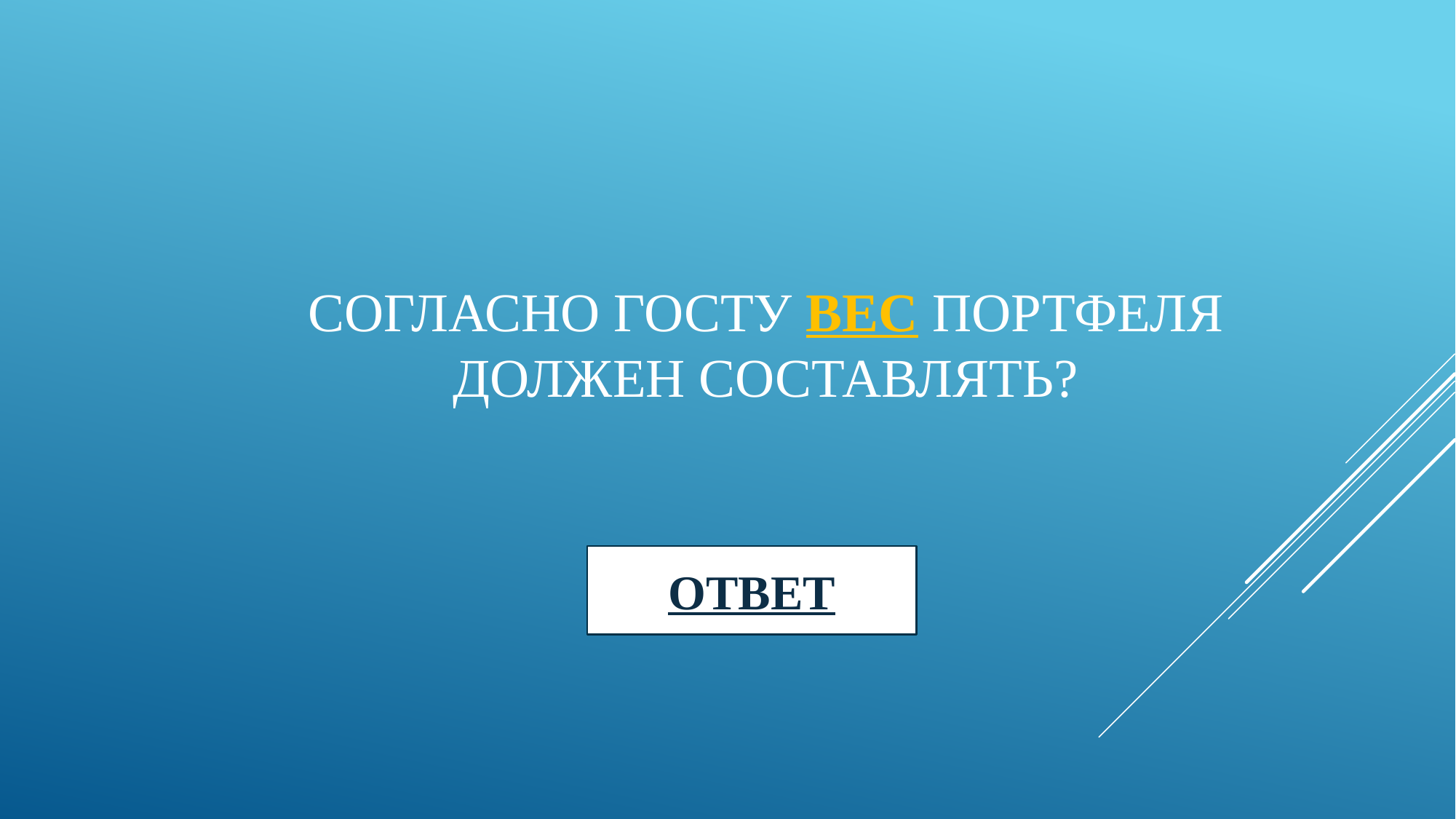

# Согласно ГОСту вес портфеля должен составлять?
ОТВЕТ